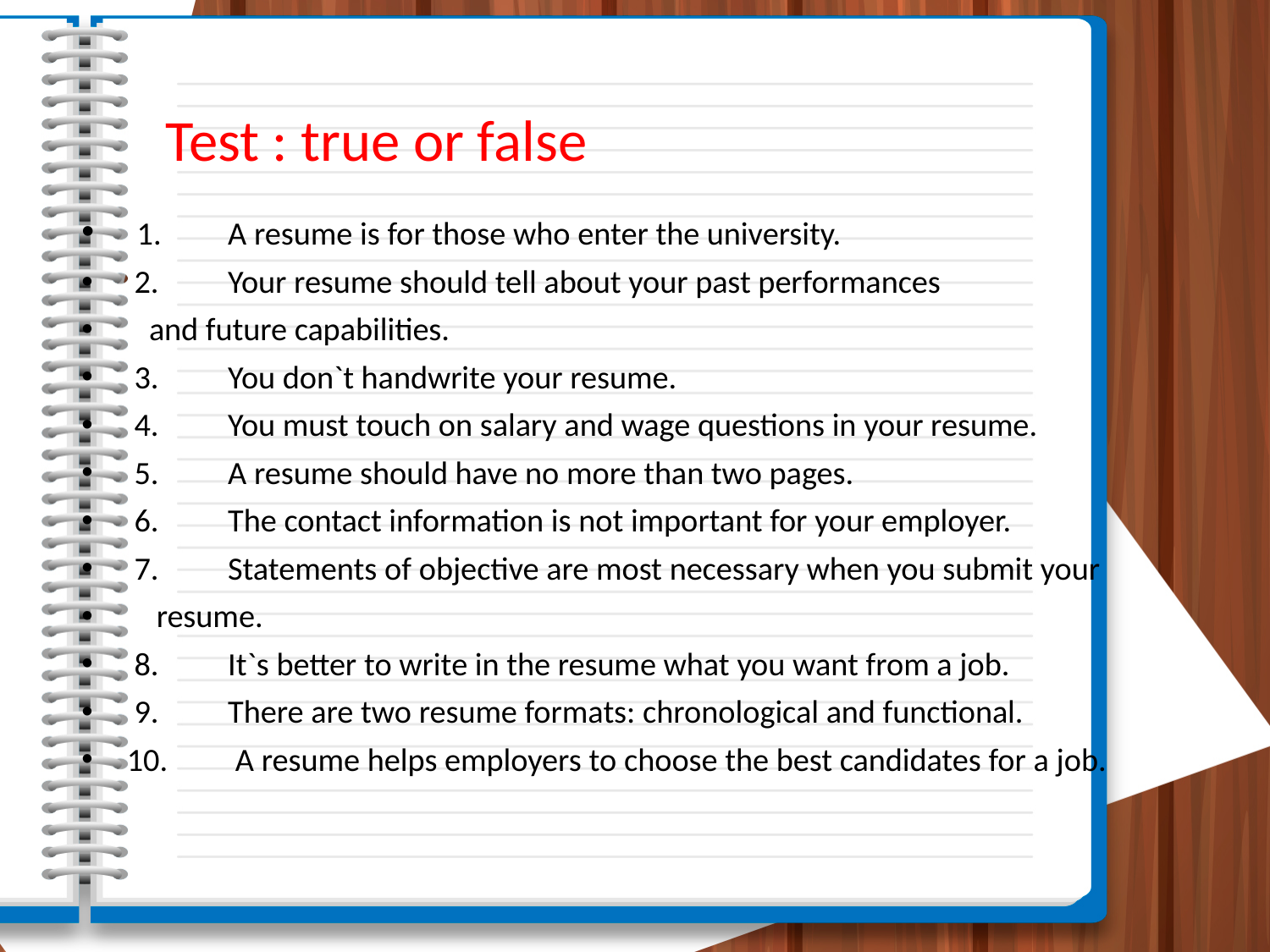

# Test : true or false
    1.	A resume is for those who enter the university.
    2.	Your resume should tell about your past performances
      and future capabilities.
    3.	You don`t handwrite your resume.
    4.	You must touch on salary and wage questions in your resume.
    5.	A resume should have no more than two pages.
    6.	The contact information is not important for your employer.
    7.	Statements of objective are most necessary when you submit your
       resume.
    8.	It`s better to write in the resume what you want from a job.
    9.	There are two resume formats: chronological and functional.
   10.	 A resume helps employers to choose the best candidates for a job.